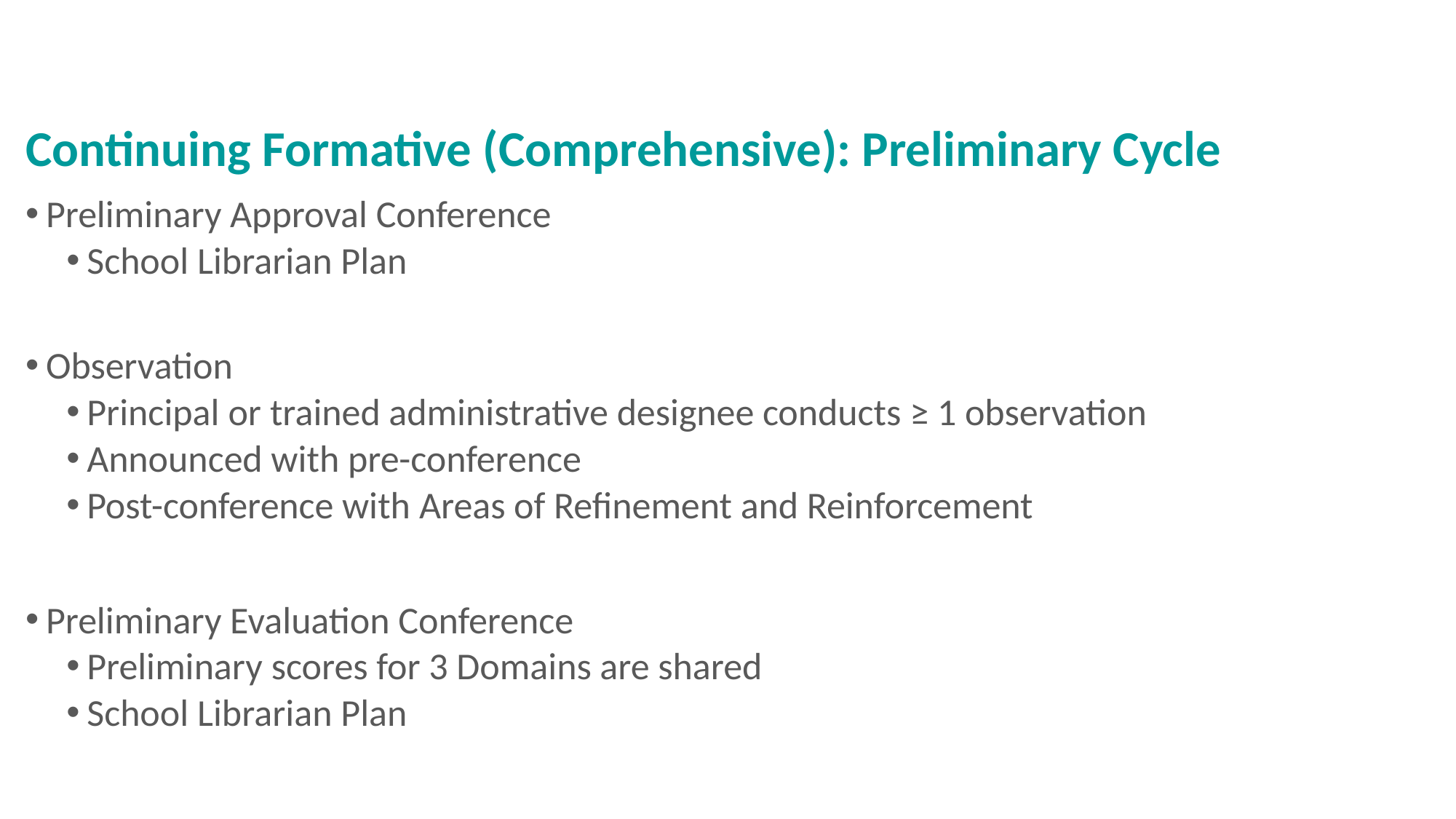

# Continuing Formative (Comprehensive): Preliminary Cycle
Preliminary Approval Conference
School Librarian Plan

Observation
Principal or trained administrative designee conducts ≥ 1 observation
Announced with pre-conference
Post-conference with Areas of Refinement and Reinforcement

Preliminary Evaluation Conference
Preliminary scores for 3 Domains are shared
School Librarian Plan